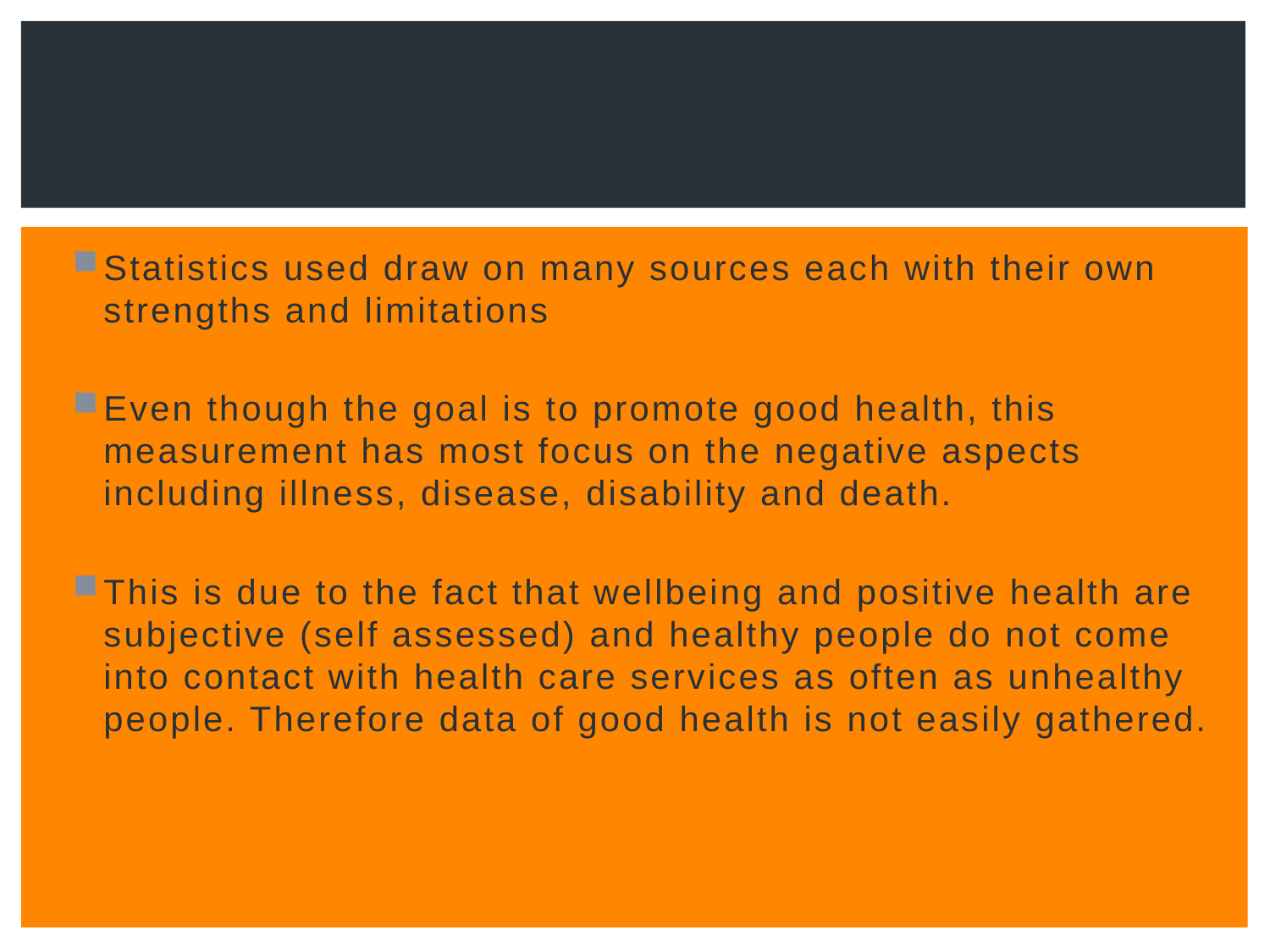

#
Statistics used draw on many sources each with their own strengths and limitations

Even though the goal is to promote good health, this measurement has most focus on the negative aspects including illness, disease, disability and death.

This is due to the fact that wellbeing and positive health are subjective (self assessed) and healthy people do not come into contact with health care services as often as unhealthy people. Therefore data of good health is not easily gathered.